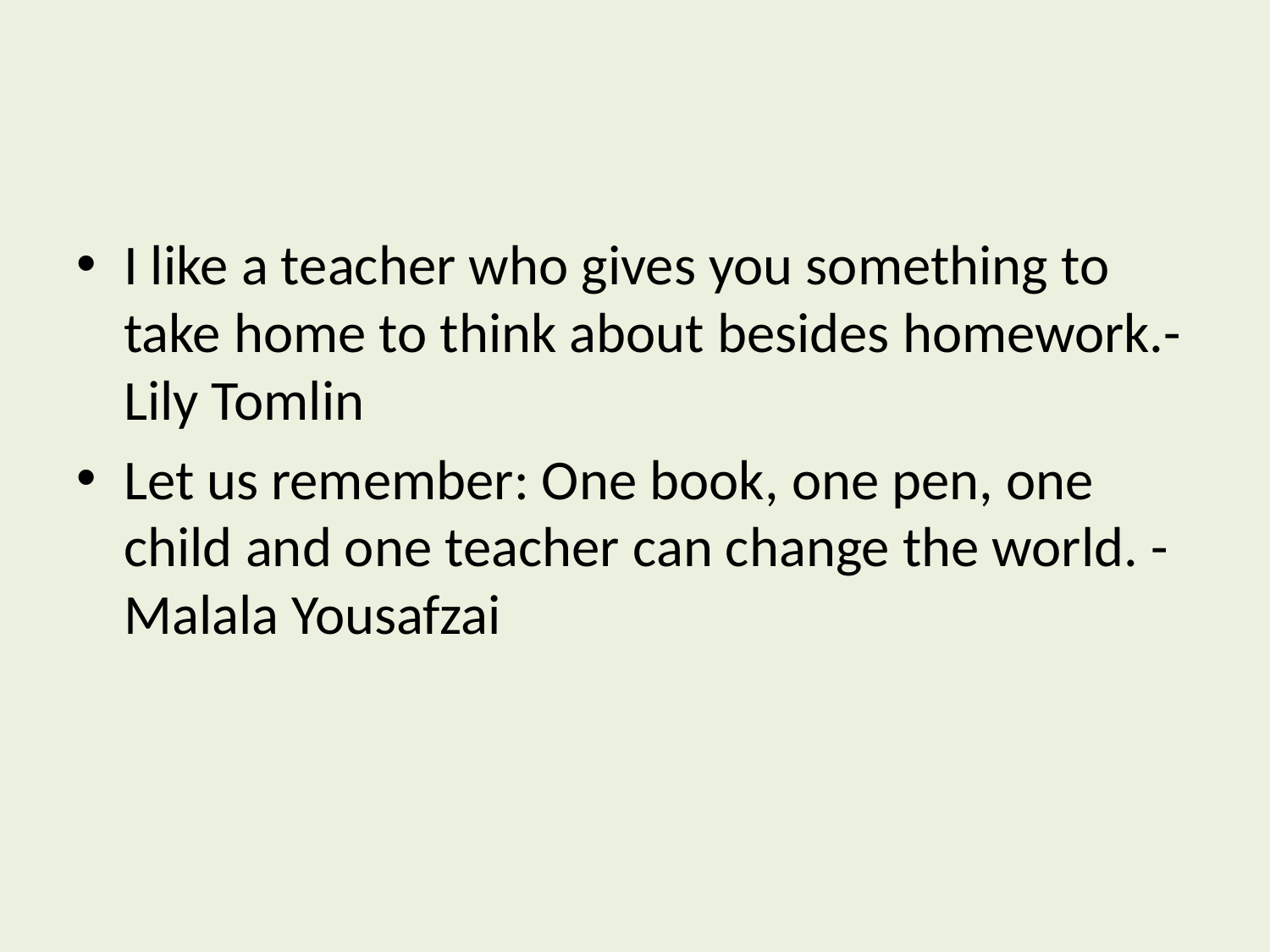

#
I like a teacher who gives you something to take home to think about besides homework.- Lily Tomlin
Let us remember: One book, one pen, one child and one teacher can change the world. -Malala Yousafzai